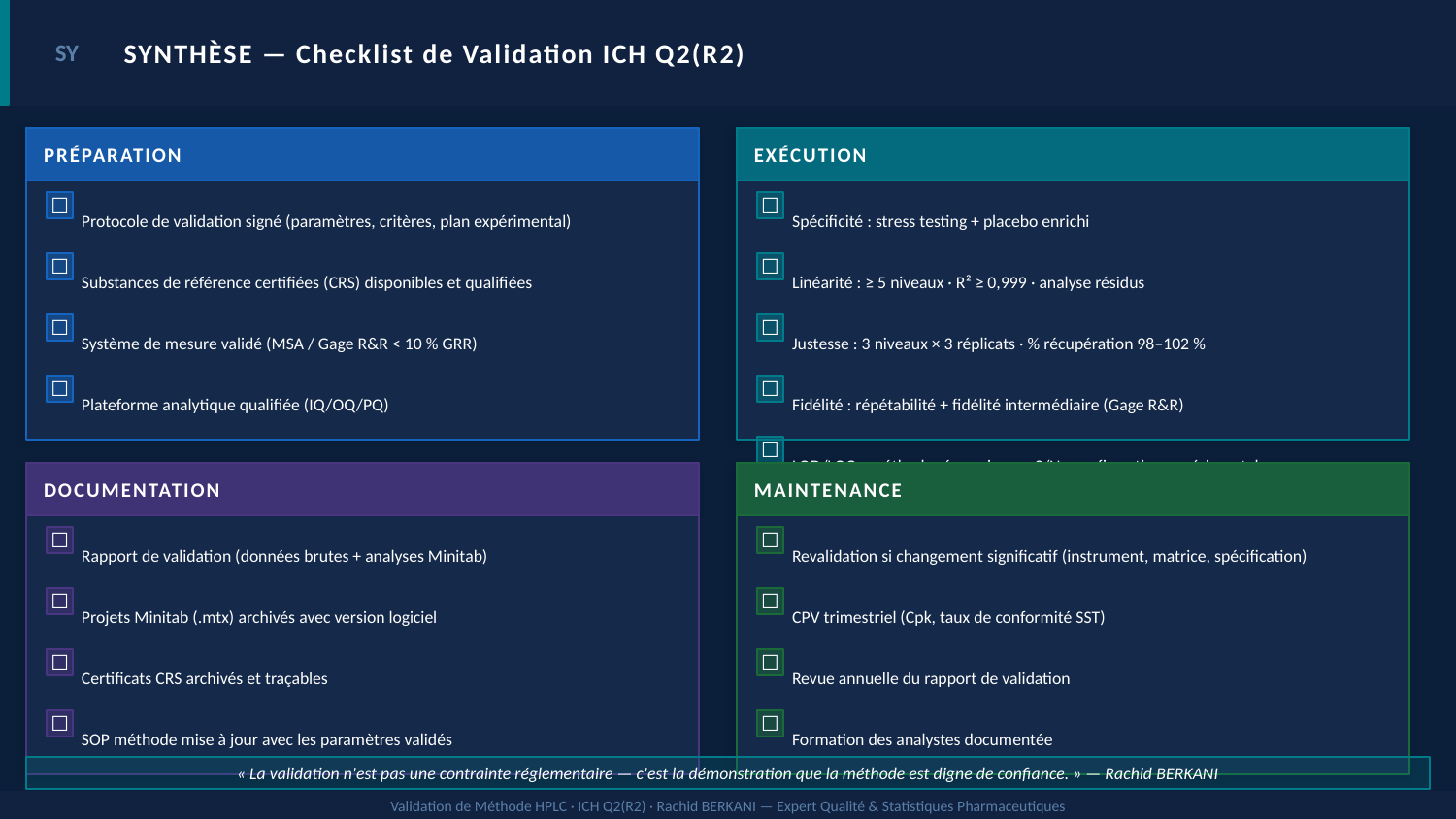

SY
SYNTHÈSE — Checklist de Validation ICH Q2(R2)

PRÉPARATION

EXÉCUTION

☐
Protocole de validation signé (paramètres, critères, plan expérimental)

☐
Spécificité : stress testing + placebo enrichi

☐
Substances de référence certifiées (CRS) disponibles et qualifiées

☐
Linéarité : ≥ 5 niveaux · R² ≥ 0,999 · analyse résidus

☐
Système de mesure validé (MSA / Gage R&R < 10 % GRR)

☐
Justesse : 3 niveaux × 3 réplicats · % récupération 98–102 %

☐
Plateforme analytique qualifiée (IQ/OQ/PQ)

☐
Fidélité : répétabilité + fidélité intermédiaire (Gage R&R)

☐
LOD/LOQ : méthode régression ou S/N · confirmation expérimentale

DOCUMENTATION

MAINTENANCE

☐
Robustesse : Plackett-Burman sur 6 facteurs HPLC

☐
Rapport de validation (données brutes + analyses Minitab)

☐
Revalidation si changement significatif (instrument, matrice, spécification)

☐
Projets Minitab (.mtx) archivés avec version logiciel

☐
CPV trimestriel (Cpk, taux de conformité SST)

☐
Certificats CRS archivés et traçables

☐
Revue annuelle du rapport de validation

☐
SOP méthode mise à jour avec les paramètres validés

☐
Formation des analystes documentée

« La validation n'est pas une contrainte réglementaire — c'est la démonstration que la méthode est digne de confiance. » — Rachid BERKANI

Validation de Méthode HPLC · ICH Q2(R2) · Rachid BERKANI — Expert Qualité & Statistiques Pharmaceutiques